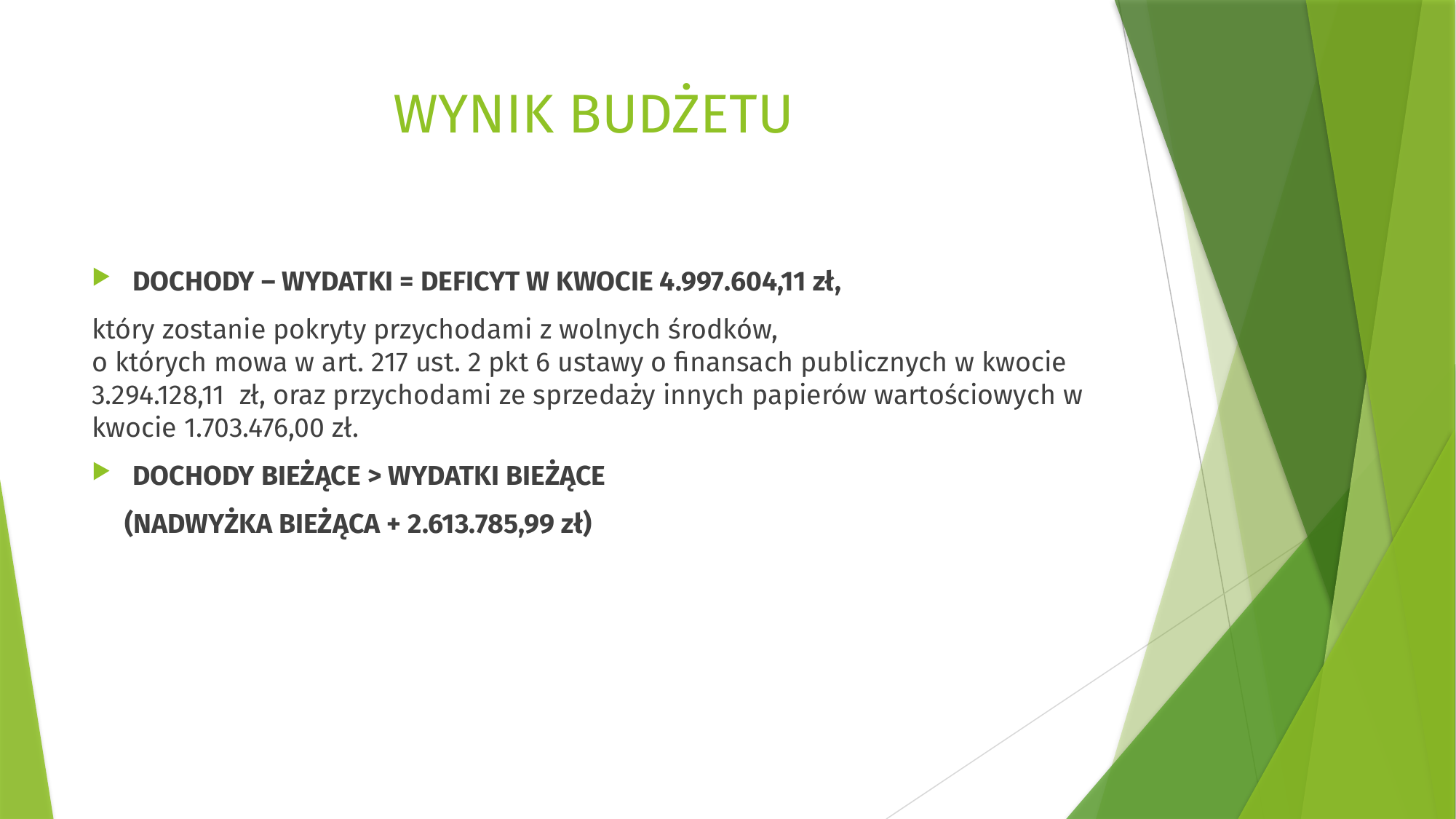

# WYNIK BUDŻETU
DOCHODY – WYDATKI = DEFICYT W KWOCIE 4.997.604,11 zł,
który zostanie pokryty przychodami z wolnych środków,
o których mowa w art. 217 ust. 2 pkt 6 ustawy o finansach publicznych w kwocie 3.294.128,11  zł, oraz przychodami ze sprzedaży innych papierów wartościowych w kwocie 1.703.476,00 zł.
DOCHODY BIEŻĄCE > WYDATKI BIEŻĄCE
     (NADWYŻKA BIEŻĄCA + 2.613.785,99 zł)